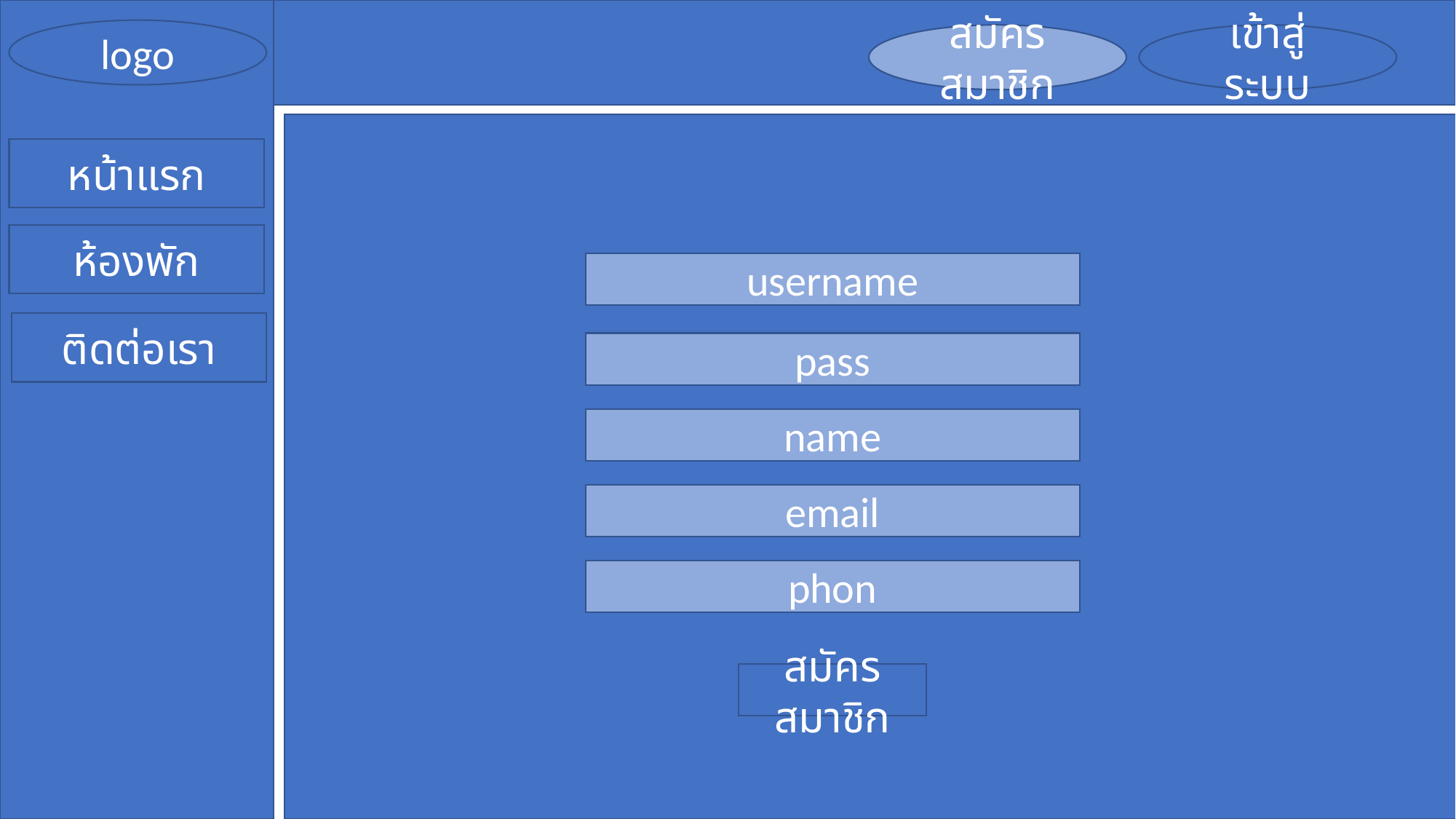

logo
สมัครสมาชิก
เข้าสู่ระบบ

หน้าแรก
ห้องพัก
username
ติดต่อเรา
pass
name
email
phon
สมัครสมาชิก